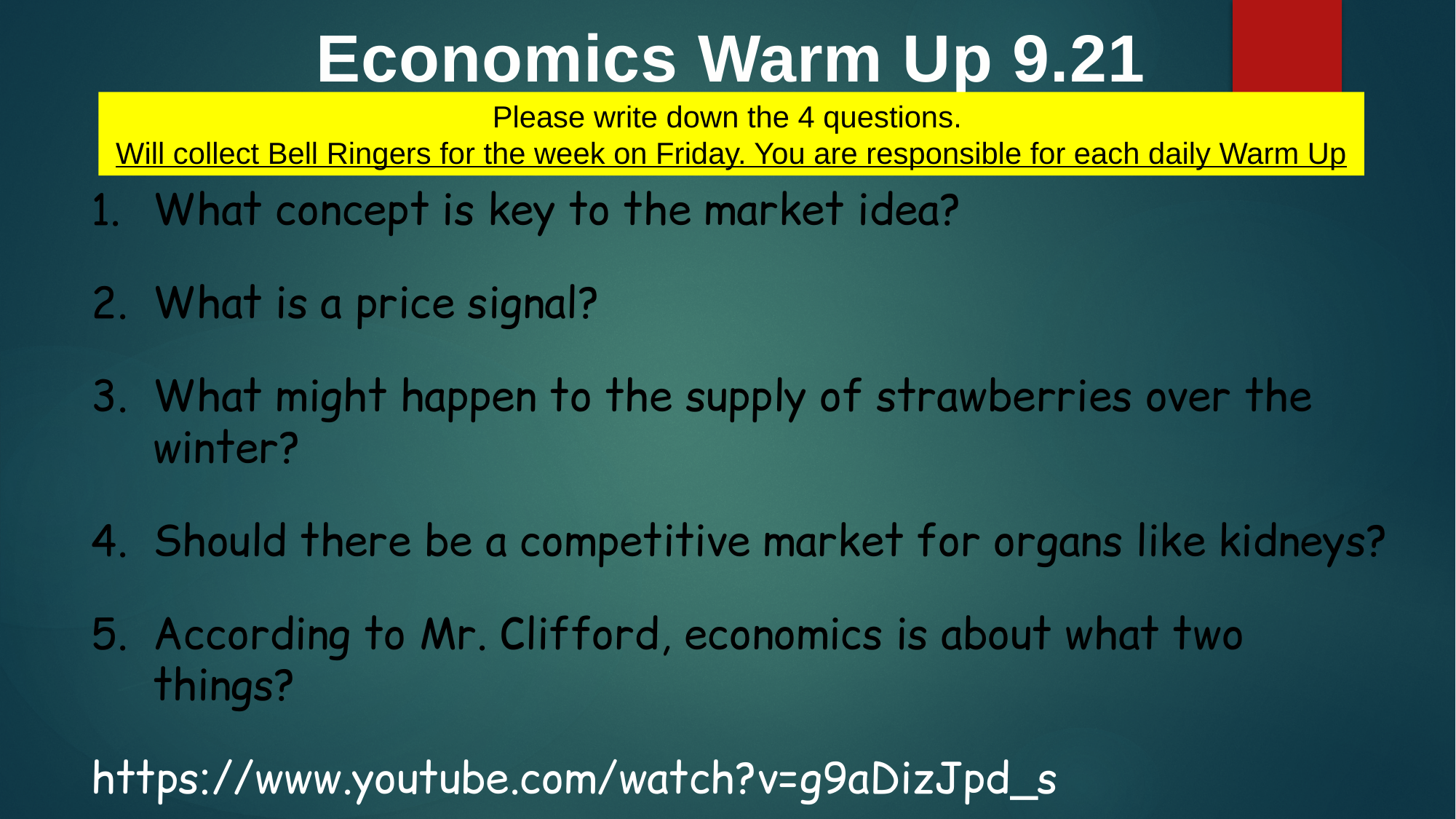

Economics Warm Up 9.21 (Wednesday)

Please write down the 4 questions.
Will collect Bell Ringers for the week on Friday. You are responsible for each daily Warm Up
What concept is key to the market idea?
What is a price signal?
What might happen to the supply of strawberries over the winter?
Should there be a competitive market for organs like kidneys?
According to Mr. Clifford, economics is about what two things?
https://www.youtube.com/watch?v=g9aDizJpd_s